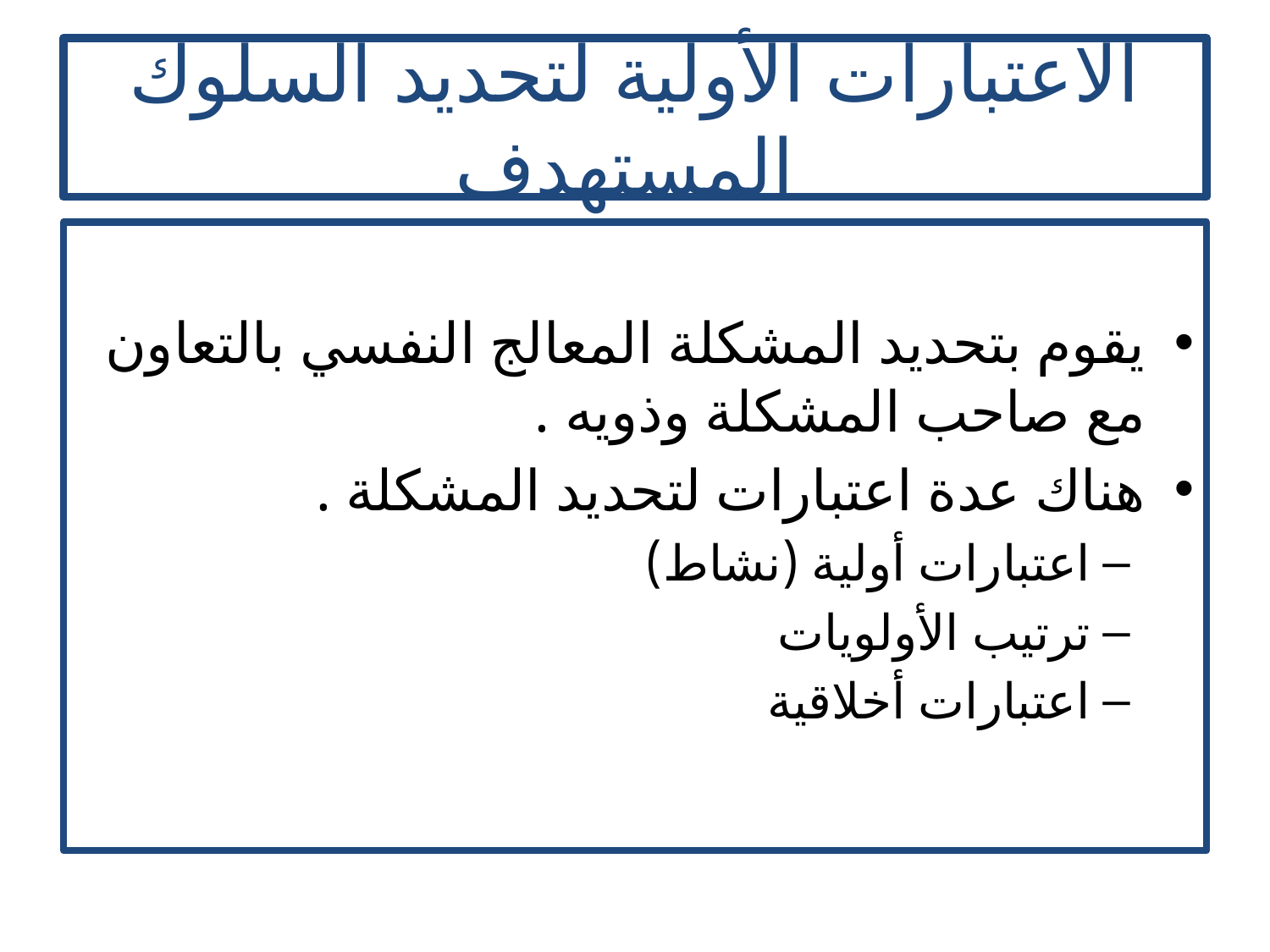

# الاعتبارات الأولية لتحديد السلوك المستهدف

يقوم بتحديد المشكلة المعالج النفسي بالتعاون مع صاحب المشكلة وذويه .
هناك عدة اعتبارات لتحديد المشكلة .
اعتبارات أولية (نشاط)
ترتيب الأولويات
اعتبارات أخلاقية